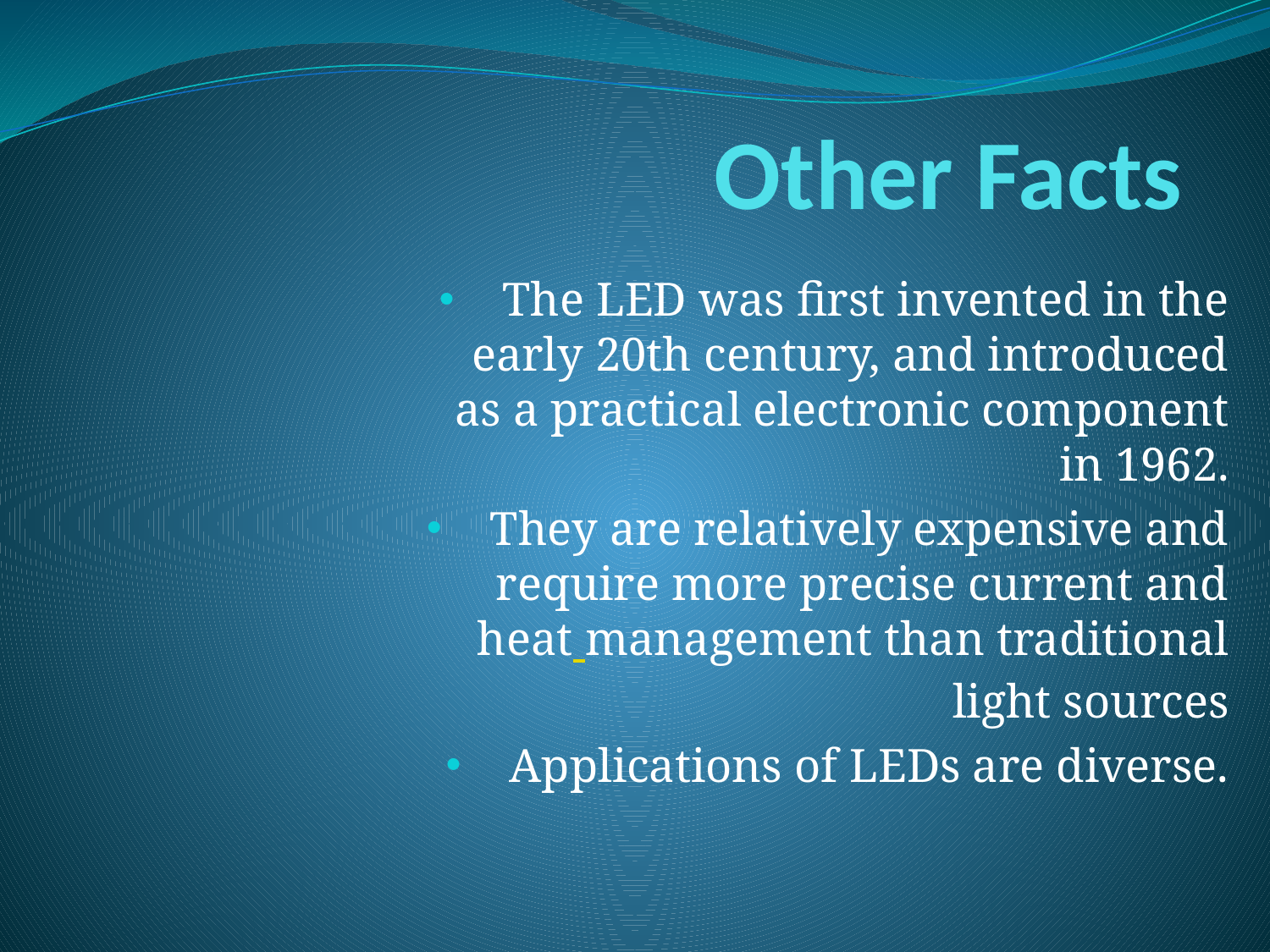

# Other Facts
The LED was first invented in the early 20th century, and introduced as a practical electronic component in 1962.
They are relatively expensive and require more precise current and heat management than traditional light sources
Applications of LEDs are diverse.